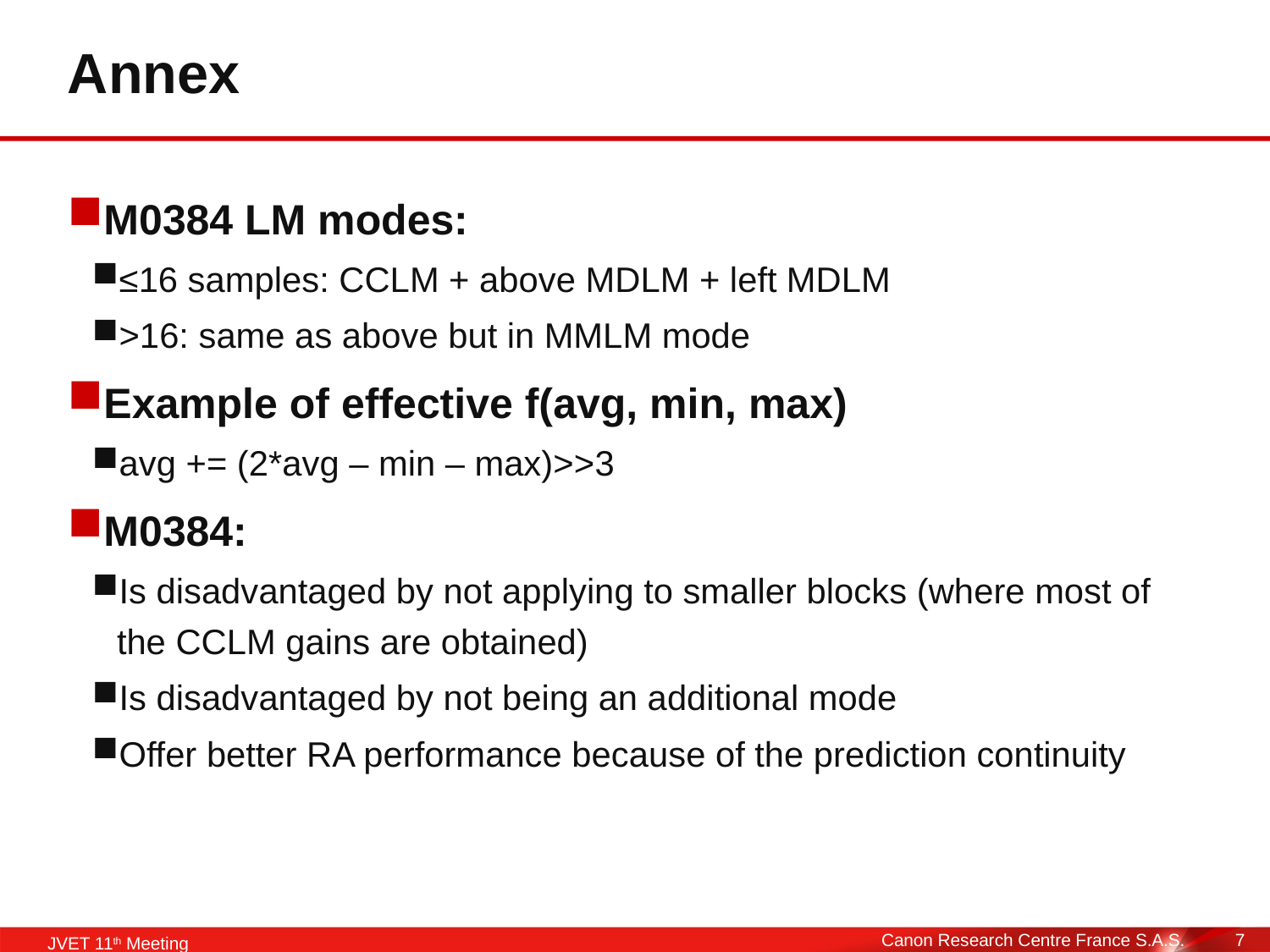

# Annex
M0384 LM modes:
≤16 samples: CCLM + above MDLM + left MDLM
>16: same as above but in MMLM mode
Example of effective f(avg, min, max)
avg += (2*avg – min – max)>>3
M0384:
Is disadvantaged by not applying to smaller blocks (where most of the CCLM gains are obtained)
Is disadvantaged by not being an additional mode
Offer better RA performance because of the prediction continuity
Canon Research Centre France S.A.S.
7